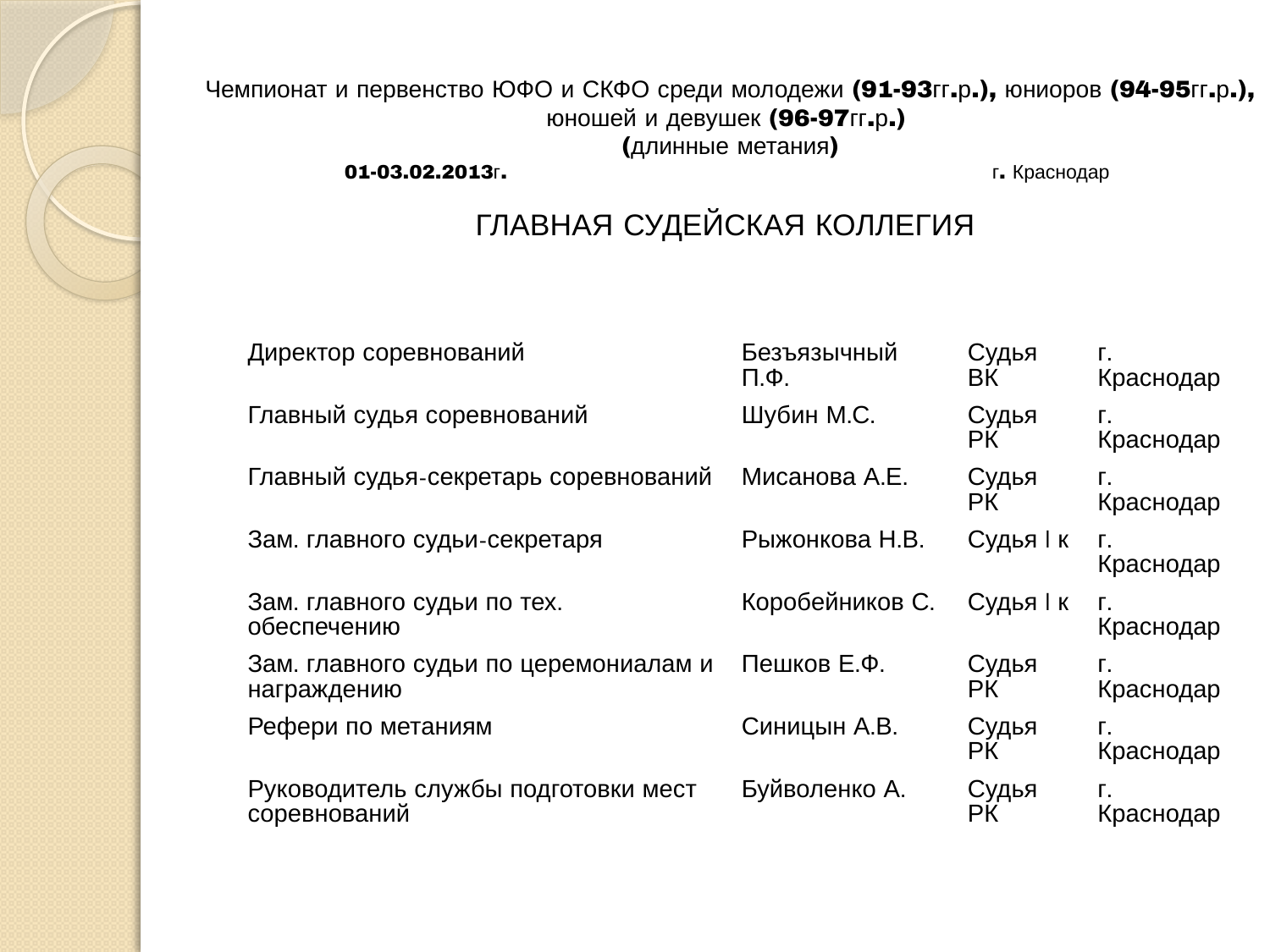

# Чемпионат и первенство ЮФО и СКФО среди молодежи (91-93гг.р.), юниоров (94-95гг.р.), юношей и девушек (96-97гг.р.) (длинные метания) 01-03.02.2013г.  					г. Краснодар ГЛАВНАЯ СУДЕЙСКАЯ КОЛЛЕГИЯ
| Директор соревнований | Безъязычный П.Ф. | Судья ВК | г. Краснодар |
| --- | --- | --- | --- |
| Главный судья соревнований | Шубин М.С. | Судья РК | г. Краснодар |
| Главный судья-секретарь соревнований | Мисанова А.Е. | Судья РК | г. Краснодар |
| Зам. главного судьи-секретаря | Рыжонкова Н.В. | Судья I к | г. Краснодар |
| Зам. главного судьи по тех. обеспечению | Коробейников С. | Судья I к | г. Краснодар |
| Зам. главного судьи по церемониалам и награждению | Пешков Е.Ф. | Судья РК | г. Краснодар |
| Рефери по метаниям | Синицын А.В. | Судья РК | г. Краснодар |
| Руководитель службы подготовки мест соревнований | Буйволенко А. | Судья РК | г. Краснодар |